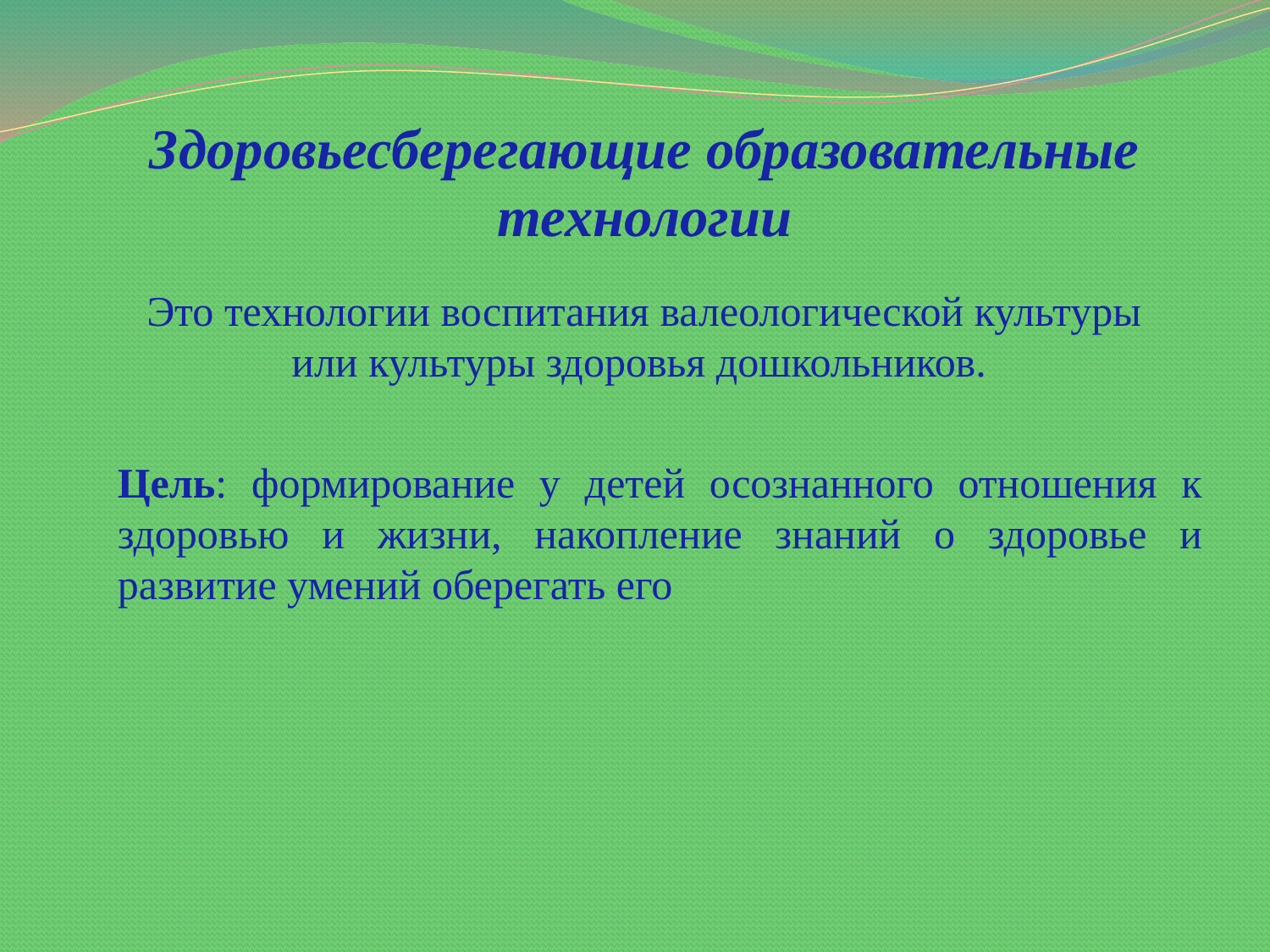

Здоровьесберегающие образовательные технологии

Цель: формирование у детей осознанного отношения к здоровью и жизни, накопление знаний о здоровье и развитие умений оберегать его
Это технологии воспитания валеологической культуры или культуры здоровья дошкольников.